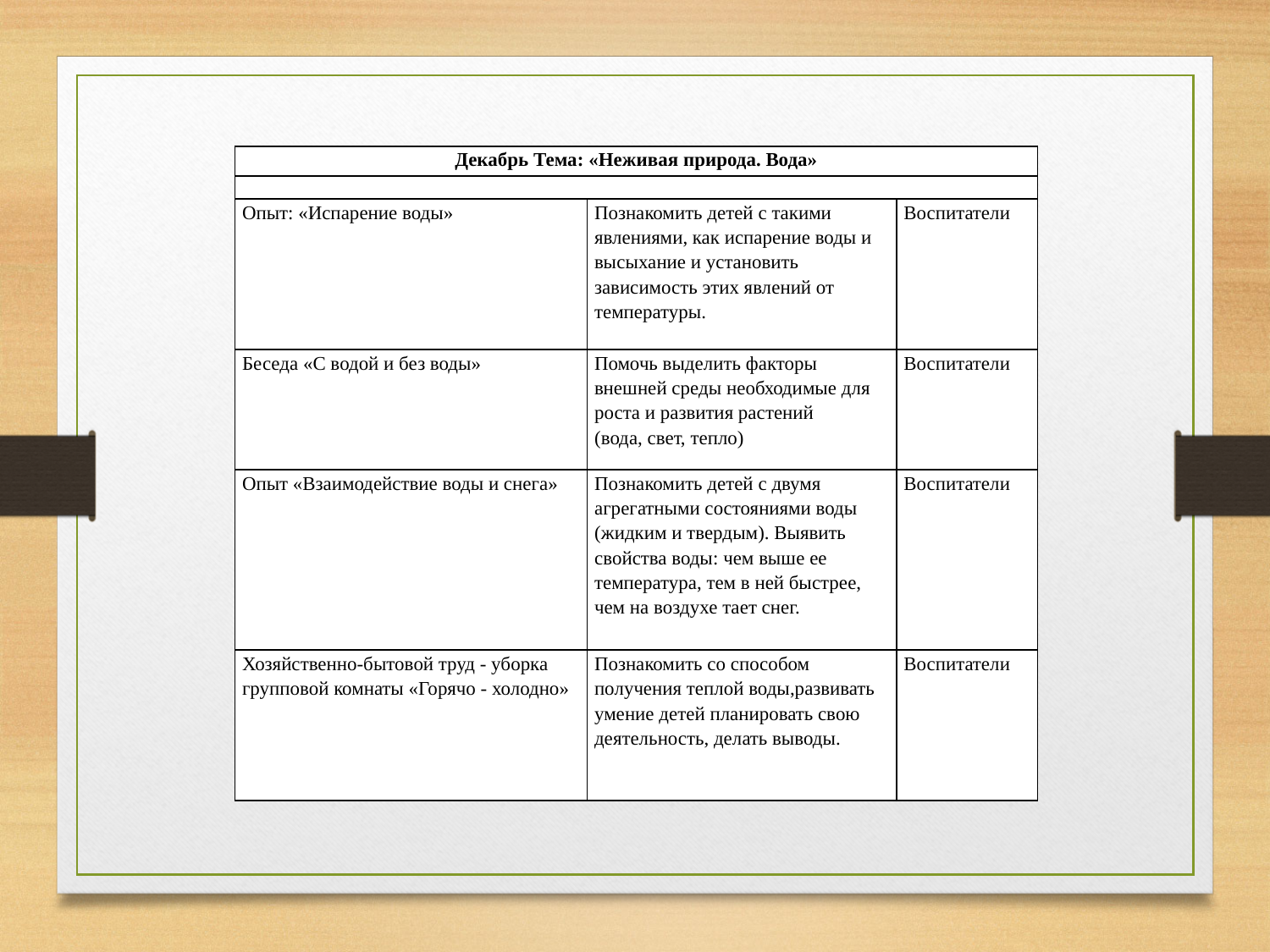

| Декабрь Тема: «Неживая природа. Вода» |  |  |
| --- | --- | --- |
|  |  |  |
| Опыт: «Испарение воды» | Познакомить детей с такими явлениями, как испарение воды и высыхание и установить зависимость этих явлений от температуры. | Воспитатели |
| Беседа «С водой и без воды» | Помочь выделить факторы внешней среды необходимые для роста и развития растений   (вода, свет, тепло) | Воспитатели |
| Опыт «Взаимодействие воды и снега» | Познакомить детей с двумя агрегатными состояниями воды (жидким и твердым). Выявить свойства воды: чем выше ее температура, тем в ней быстрее, чем на воздухе тает снег. | Воспитатели |
| Хозяйственно-бытовой труд - уборка групповой комнаты «Горячо - холодно» | Познакомить со способом получения теплой воды,развивать умение детей планировать свою деятельность, делать выводы. | Воспитатели |